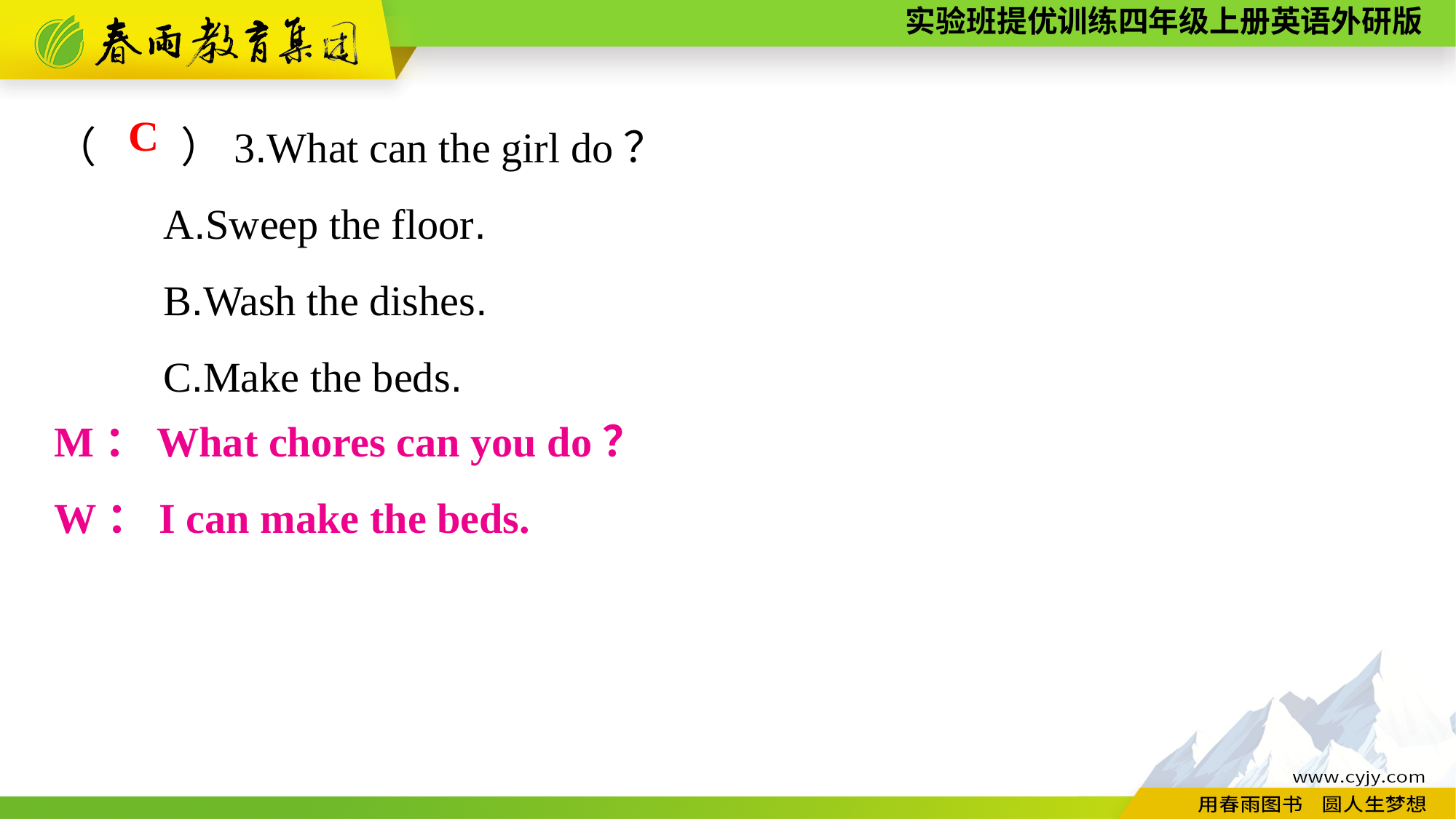

（　　）3.What can the girl do？
	A.Sweep the floor.
	B.Wash the dishes.
	C.Make the beds.
C
M：What chores can you do？
W：I can make the beds.